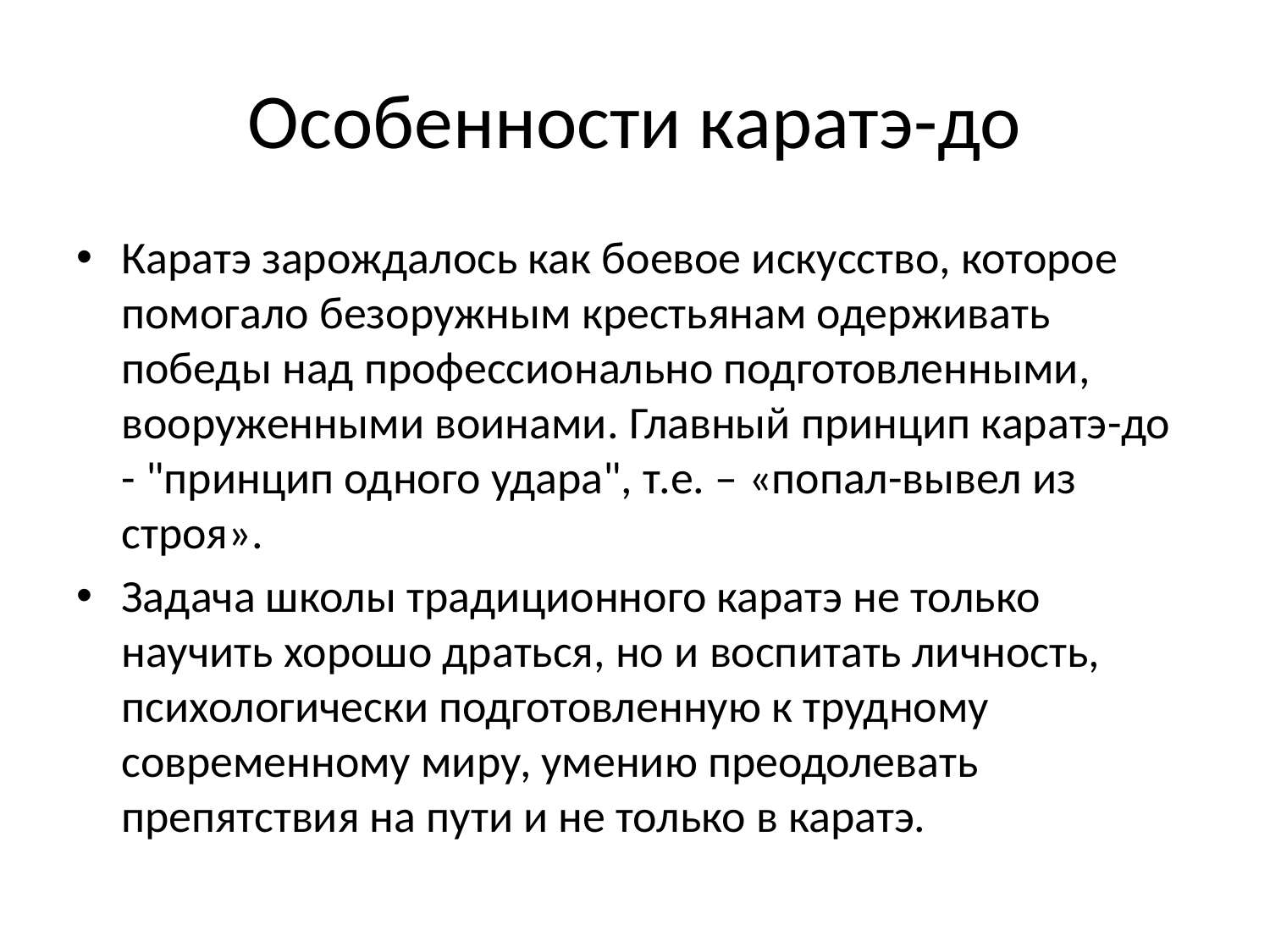

# Особенности каратэ-до
Каратэ зарождалось как боевое искусство, которое помогало безоружным крестьянам одерживать победы над профессионально подготовленными, вооруженными воинами. Главный принцип каратэ-до - "принцип одного удара", т.е. – «попал-вывел из строя».
Задача школы традиционного каратэ не только научить хорошо драться, но и воспитать личность, психологически подготовленную к трудному современному миру, умению преодолевать препятствия на пути и не только в каратэ.